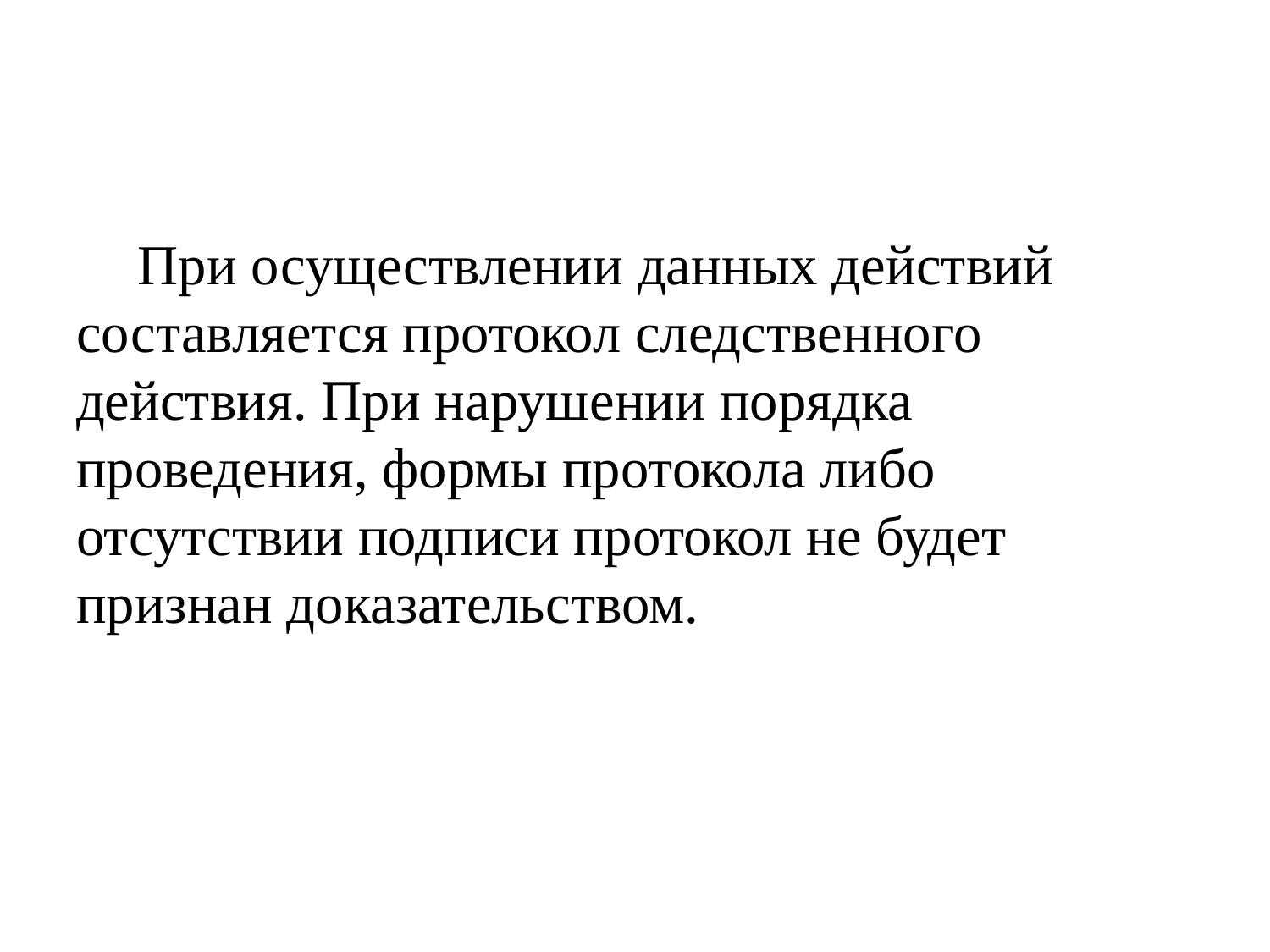

#
При осуществлении данных действий составляется протокол следственного действия. При нарушении порядка проведения, формы протокола либо отсутствии подписи протокол не будет признан доказательством.